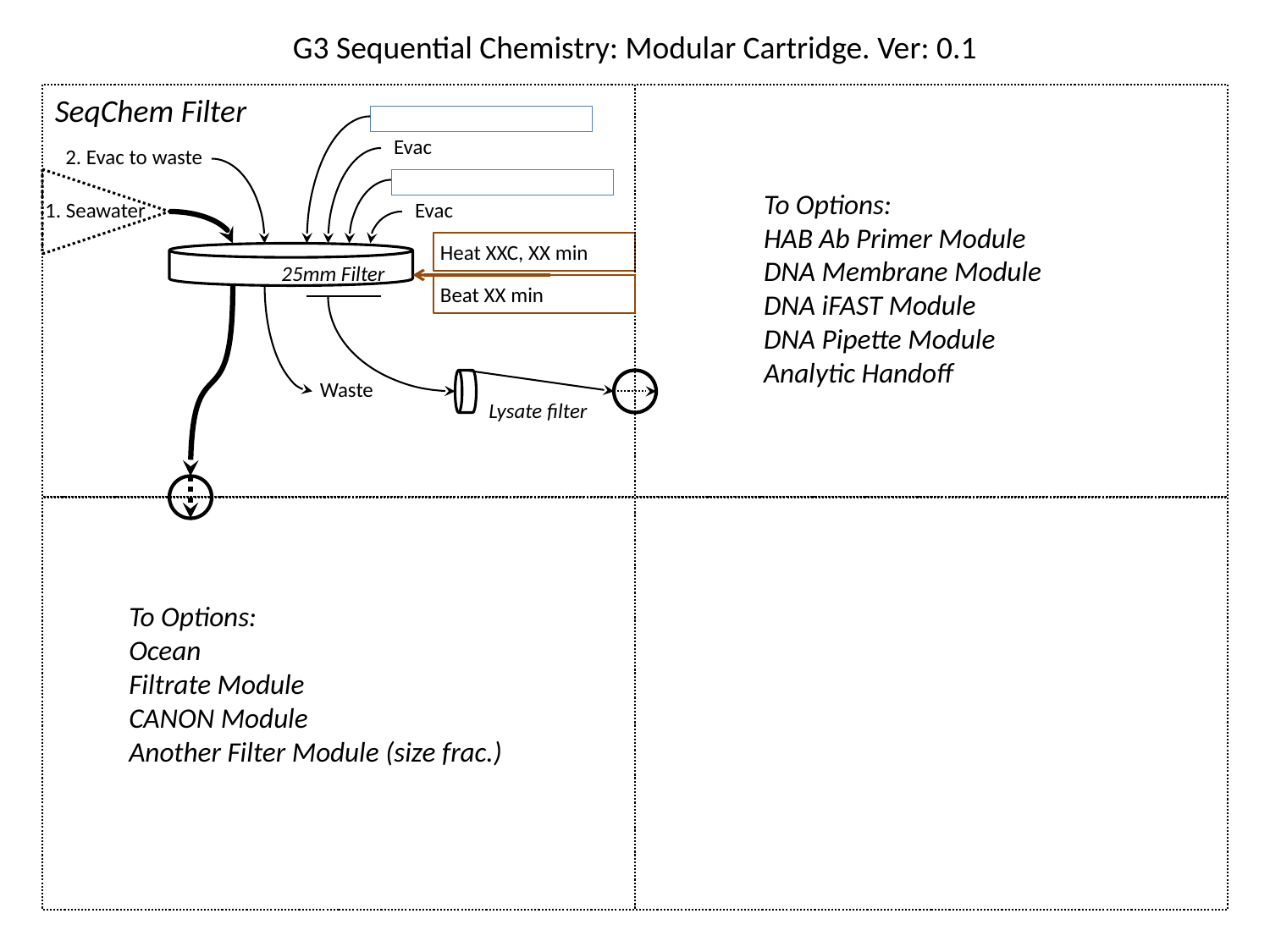

G3 Sequential Chemistry: Modular Cartridge. Ver: 0.1

SeqChem Filter

Evac
2. Evac to waste

To Options:
HAB Ab Primer Module
DNA Membrane Module
DNA iFAST Module
DNA Pipette Module
Analytic Handoff
1. Seawater
Evac

Heat XXC, XX min

25mm Filter
Beat XX min
Waste

Lysate filter

To Options:
Ocean
Filtrate Module
CANON Module
Another Filter Module (size frac.)